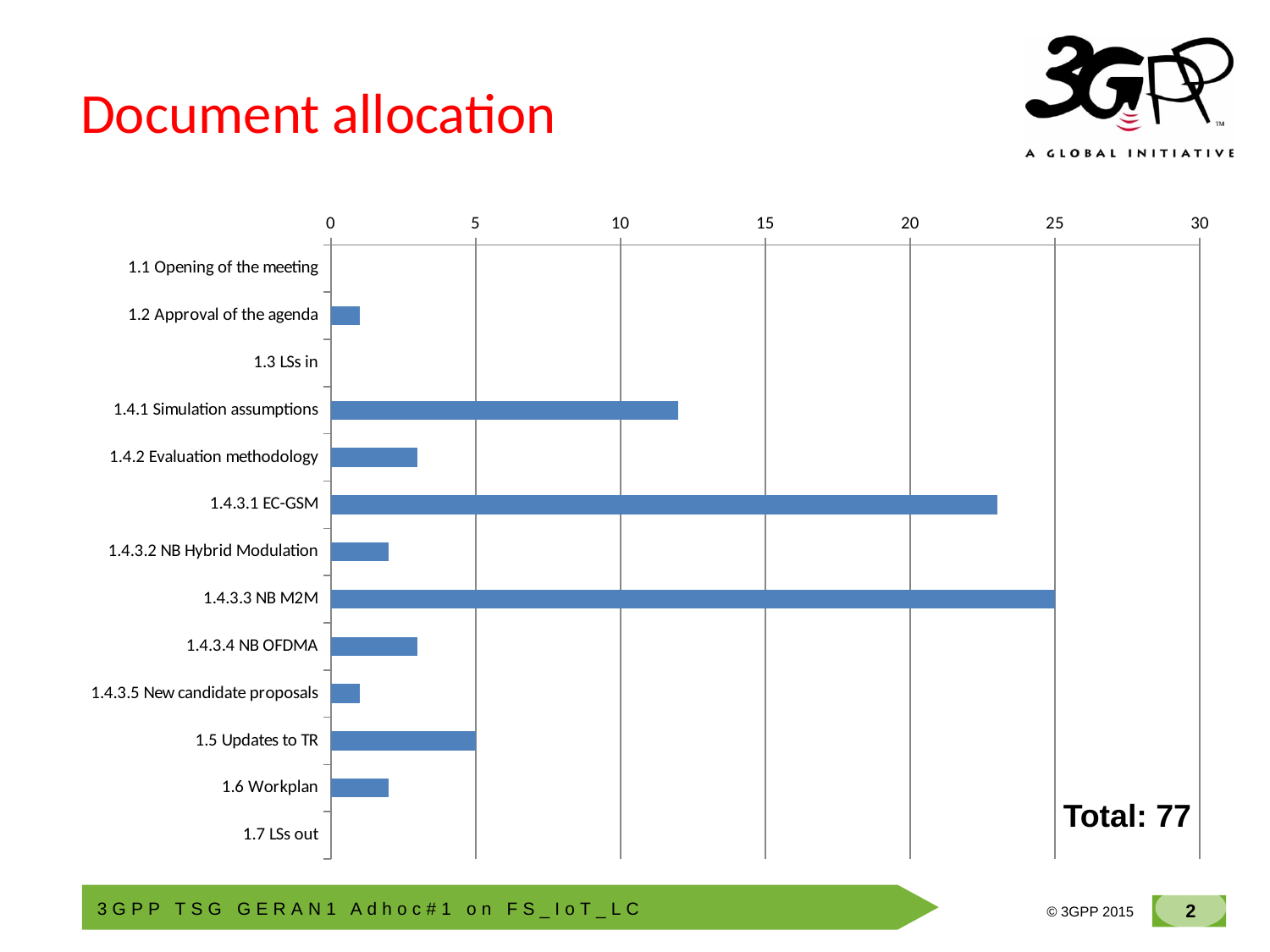

# Document allocation

### Chart

| Category |  |
|---|---|
| 1.1 Opening of the meeting | 0.0 |
| 1.2 Approval of the agenda | 1.0 |
| 1.3 LSs in | 0.0 |
| 1.4.1 Simulation assumptions | 12.0 |
| 1.4.2 Evaluation methodology | 3.0 |
| 1.4.3.1 EC-GSM | 23.0 |
| 1.4.3.2 NB Hybrid Modulation | 2.0 |
| 1.4.3.3 NB M2M | 25.0 |
| 1.4.3.4 NB OFDMA | 3.0 |
| 1.4.3.5 New candidate proposals | 1.0 |
| 1.5 Updates to TR | 5.0 |
| 1.6 Workplan | 2.0 |
| 1.7 LSs out | 0.0 |
Total: 77